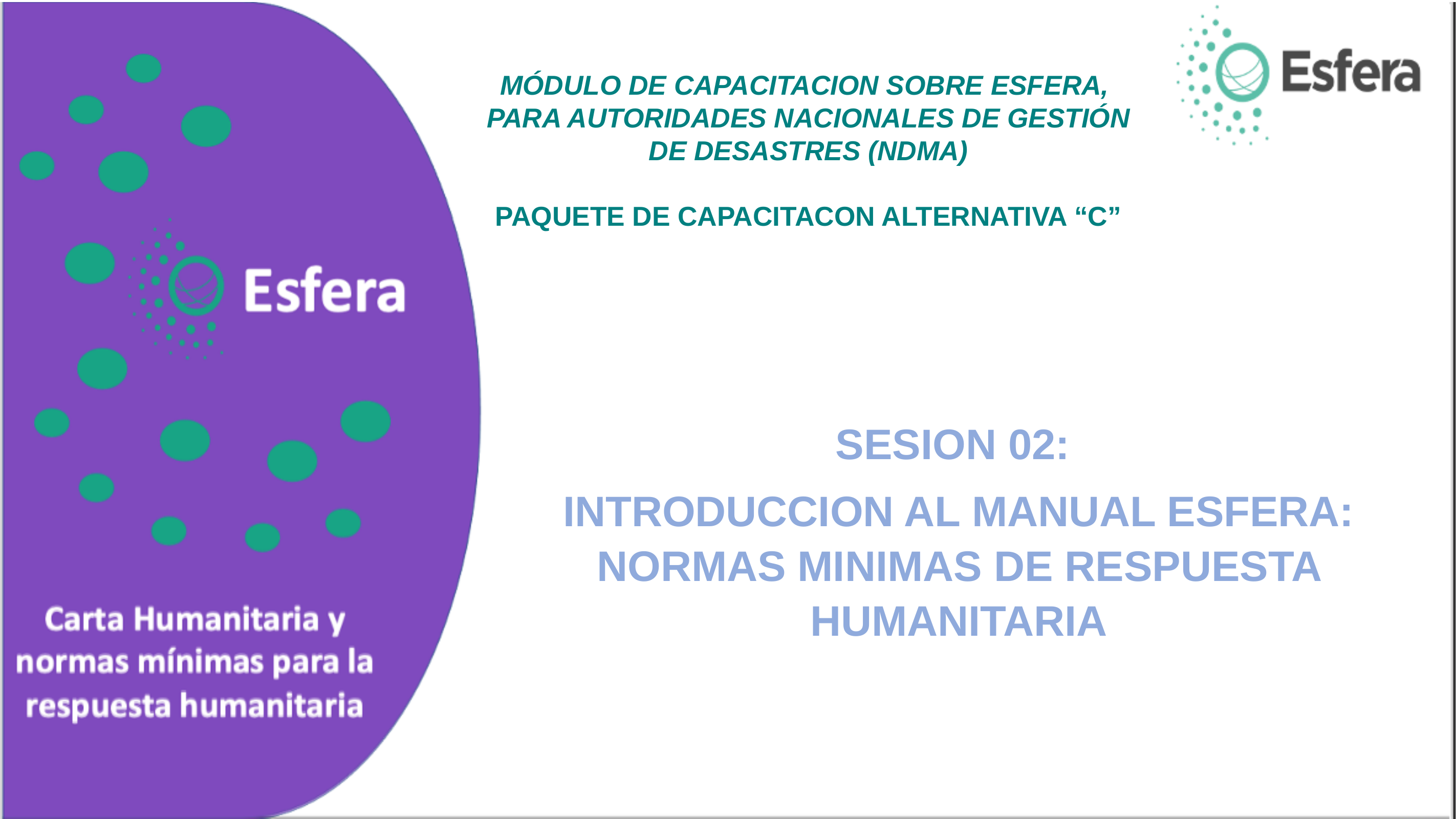

MÓDULO DE CAPACITACION SOBRE ESFERA,
PARA AUTORIDADES NACIONALES DE GESTIÓN DE DESASTRES (NDMA)

PAQUETE DE CAPACITACON ALTERNATIVA “C”
SESION 02:
INTRODUCCION AL MANUAL ESFERA: NORMAS MINIMAS DE RESPUESTA HUMANITARIA